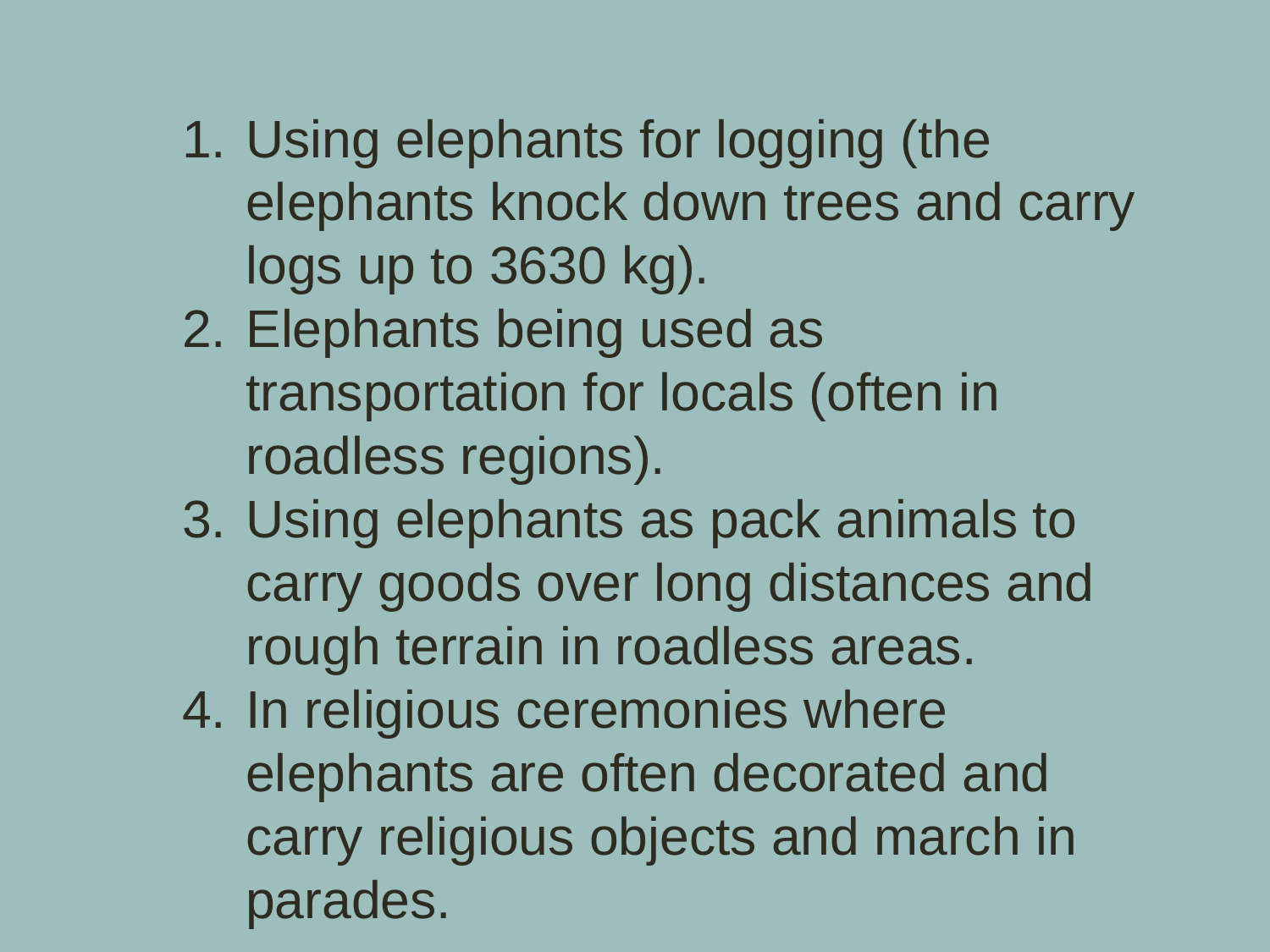

Using elephants for logging (the elephants knock down trees and carry logs up to 3630 kg).
Elephants being used as transportation for locals (often in roadless regions).
Using elephants as pack animals to carry goods over long distances and rough terrain in roadless areas.
In religious ceremonies where elephants are often decorated and carry religious objects and march in parades.